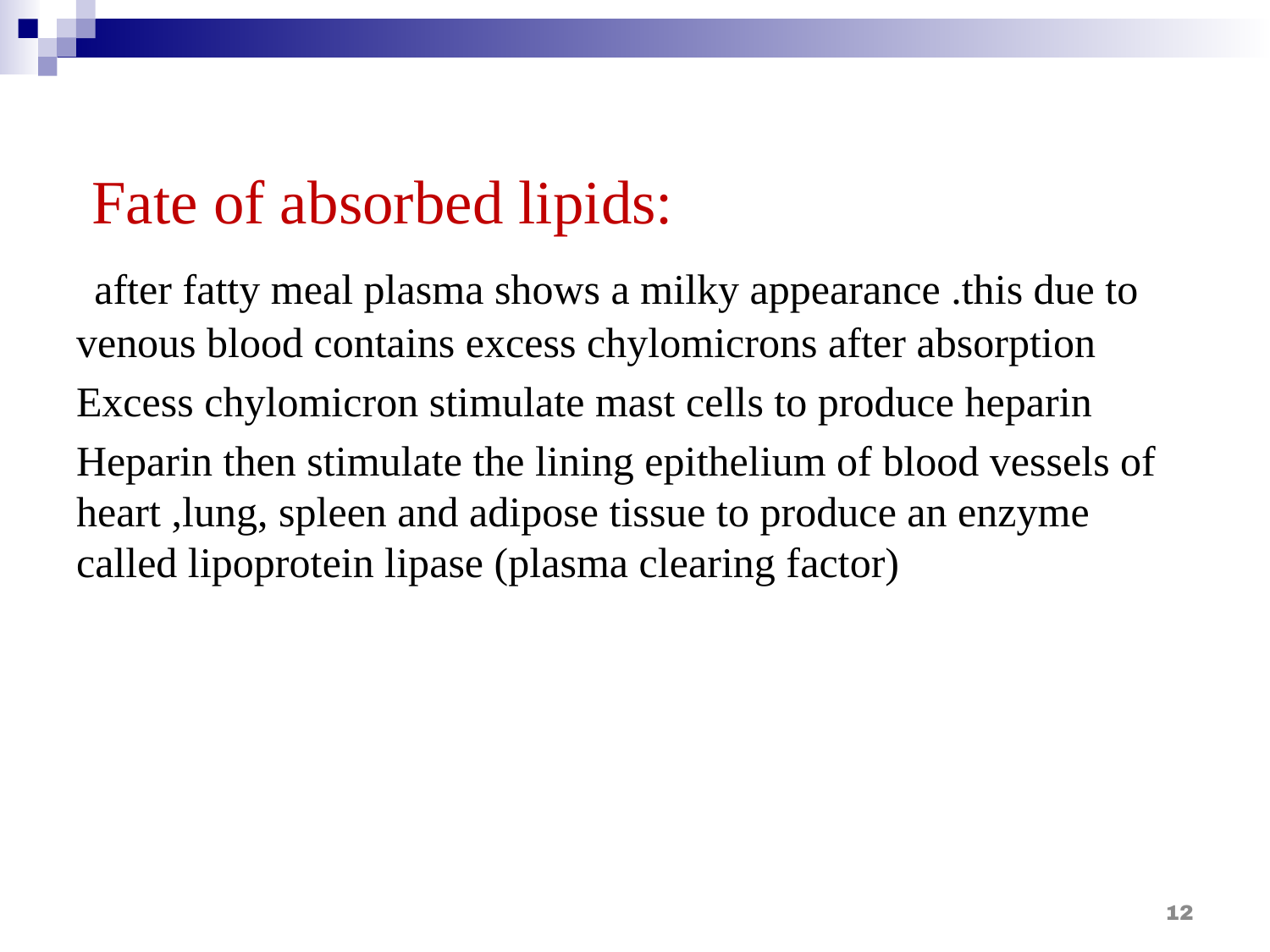

Fate of absorbed lipids:
 after fatty meal plasma shows a milky appearance .this due to venous blood contains excess chylomicrons after absorption
Excess chylomicron stimulate mast cells to produce heparin
Heparin then stimulate the lining epithelium of blood vessels of heart ,lung, spleen and adipose tissue to produce an enzyme called lipoprotein lipase (plasma clearing factor)
12